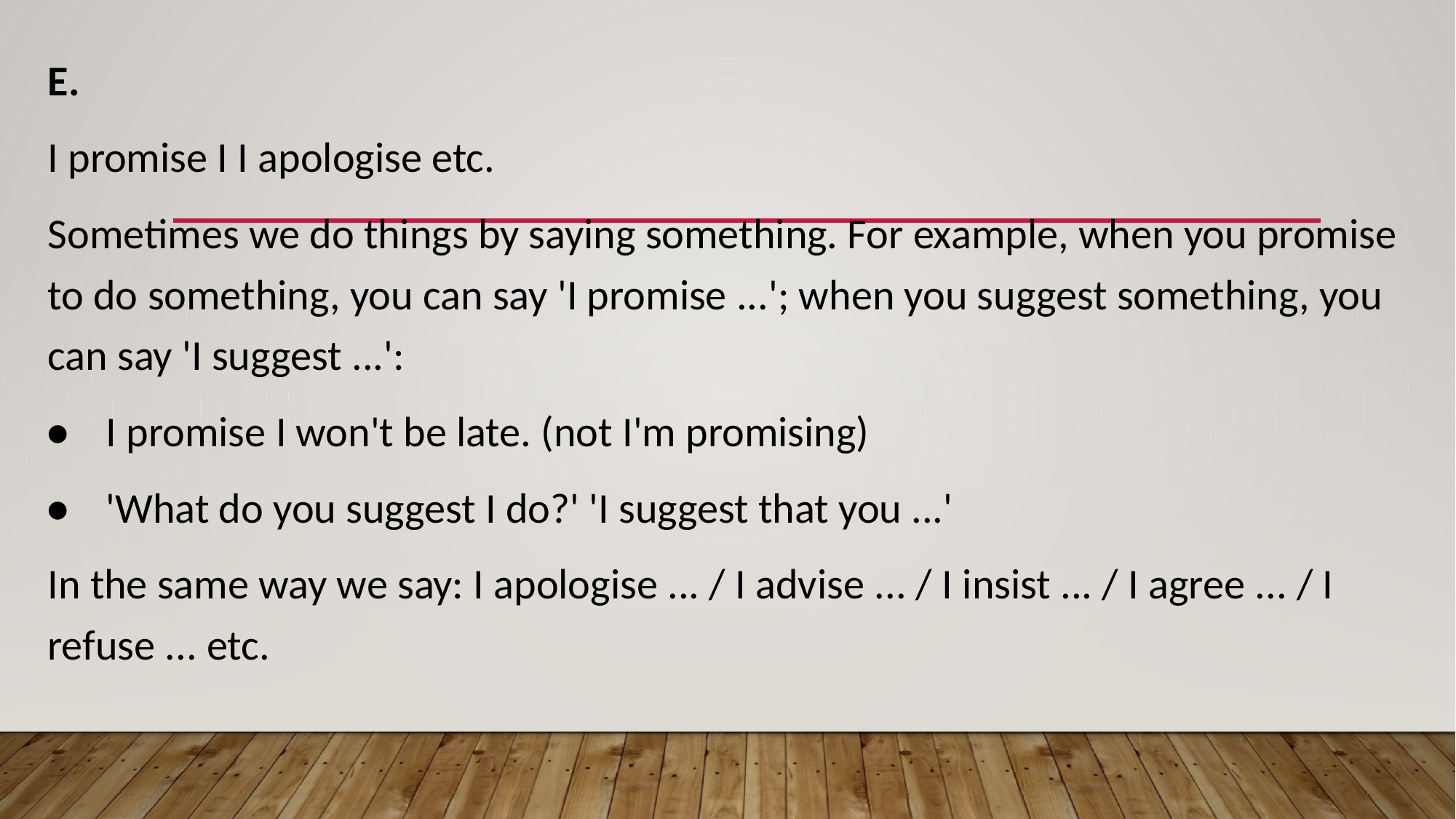

E.
I promise I I apologise etc.
Sometimes we do things by saying something. For example, when you promise to do something, you can say 'I promise ...'; when you suggest something, you can say 'I suggest ...':
⦁    I promise I won't be late. (not I'm promising)
⦁    'What do you suggest I do?' 'I suggest that you ...'
In the same way we say: I apologise ... / I advise ... / I insist ... / I agree ... / I refuse ... etc.

#